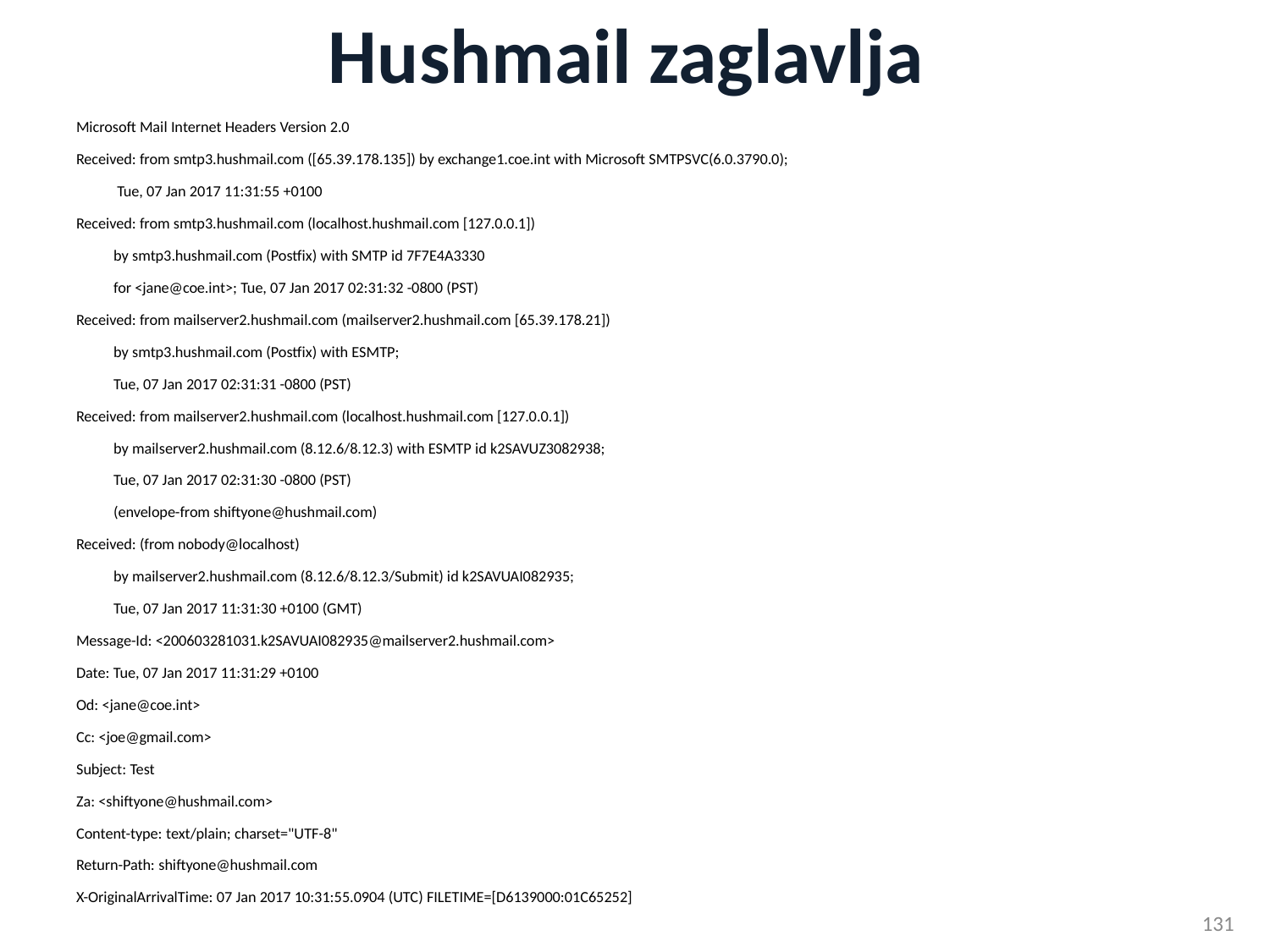

# Hushmail zaglavlja
Microsoft Mail Internet Headers Version 2.0

Received: from smtp3.hushmail.com ([65.39.178.135]) by exchange1.coe.int with Microsoft SMTPSVC(6.0.3790.0);

	 Tue, 07 Jan 2017 11:31:55 +0100

Received: from smtp3.hushmail.com (localhost.hushmail.com [127.0.0.1])

	by smtp3.hushmail.com (Postfix) with SMTP id 7F7E4A3330

	for <jane@coe.int>; Tue, 07 Jan 2017 02:31:32 -0800 (PST)

Received: from mailserver2.hushmail.com (mailserver2.hushmail.com [65.39.178.21])

	by smtp3.hushmail.com (Postfix) with ESMTP;

	Tue, 07 Jan 2017 02:31:31 -0800 (PST)

Received: from mailserver2.hushmail.com (localhost.hushmail.com [127.0.0.1])

	by mailserver2.hushmail.com (8.12.6/8.12.3) with ESMTP id k2SAVUZ3082938;

	Tue, 07 Jan 2017 02:31:30 -0800 (PST)

	(envelope-from shiftyone@hushmail.com)

Received: (from nobody@localhost)

	by mailserver2.hushmail.com (8.12.6/8.12.3/Submit) id k2SAVUAI082935;

	Tue, 07 Jan 2017 11:31:30 +0100 (GMT)

Message-Id: <200603281031.k2SAVUAI082935@mailserver2.hushmail.com>

Date: Tue, 07 Jan 2017 11:31:29 +0100

Od: <jane@coe.int>

Cc: <joe@gmail.com>

Subject: Test

Za: <shiftyone@hushmail.com>

Content-type: text/plain; charset="UTF-8"

Return-Path: shiftyone@hushmail.com

X-OriginalArrivalTime: 07 Jan 2017 10:31:55.0904 (UTC) FILETIME=[D6139000:01C65252]
131